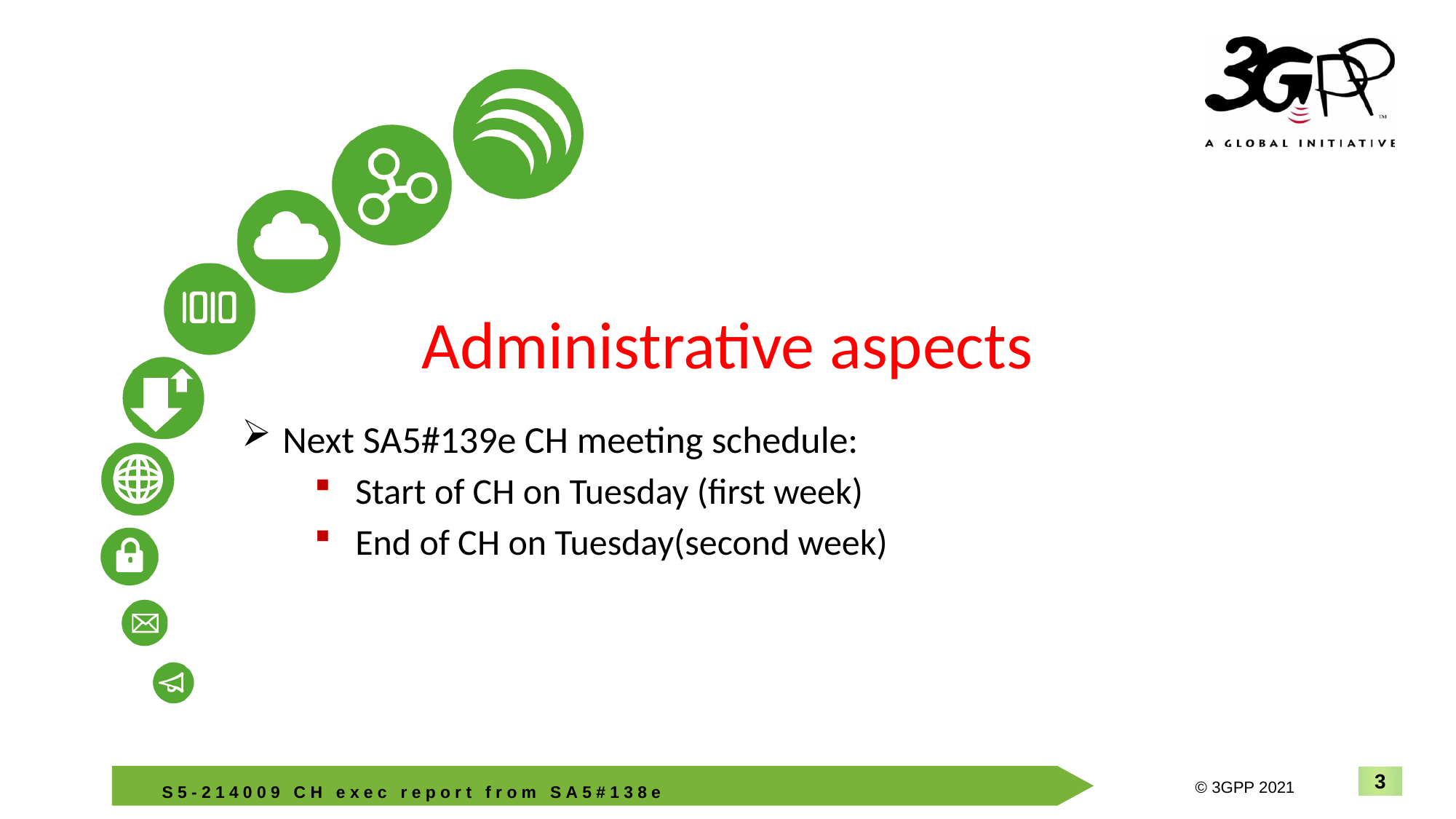

# Administrative aspects
Next SA5#139e CH meeting schedule:
Start of CH on Tuesday (first week)
End of CH on Tuesday(second week)